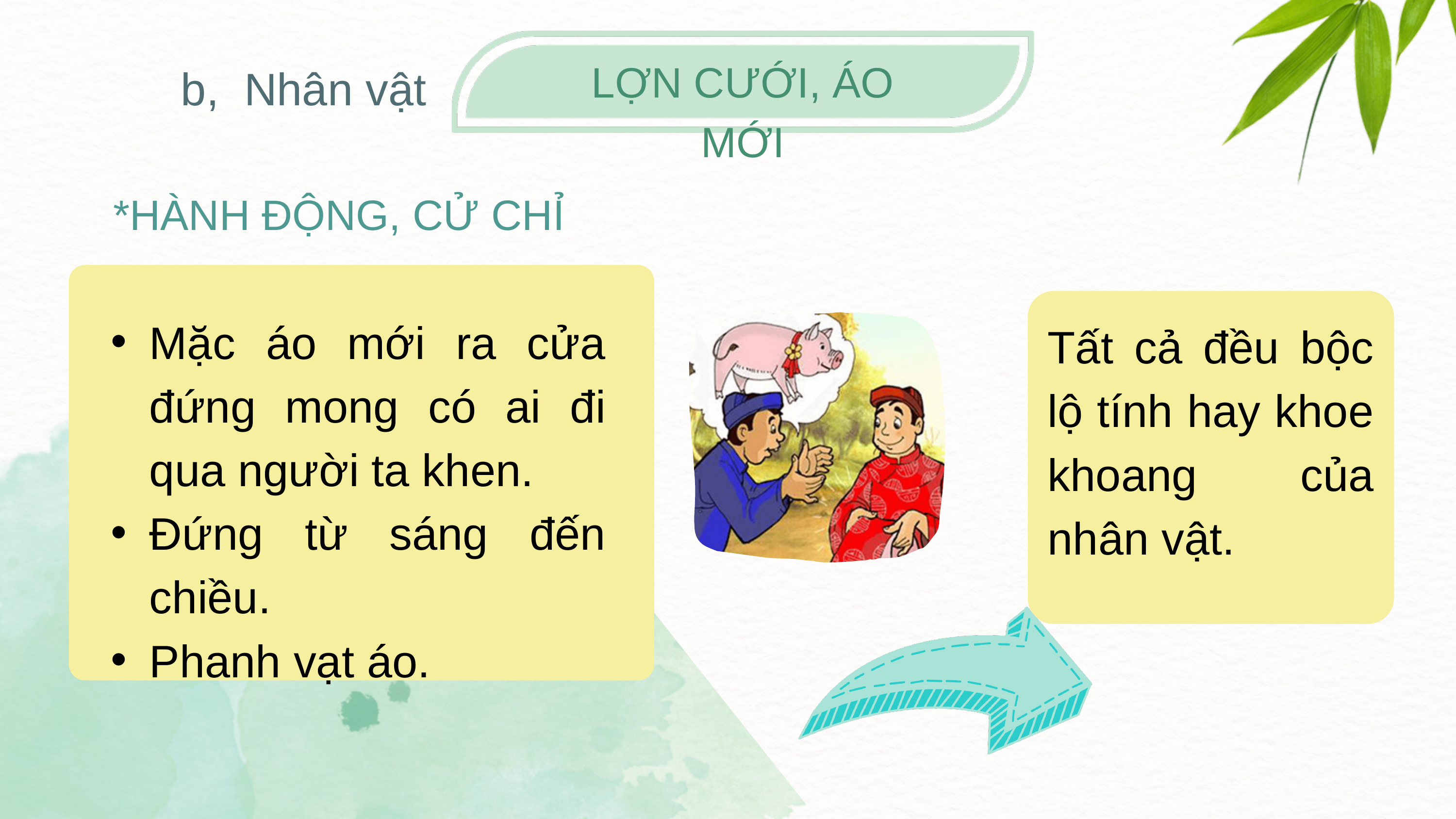

LỢN CƯỚI, ÁO MỚI
b,  Nhân vật
*HÀNH ĐỘNG, CỬ CHỈ

Mặc áo mới ra cửa đứng mong có ai đi qua người ta khen.
Đứng từ sáng đến chiều.
Phanh vạt áo.

Tất cả đều bộc lộ tính hay khoe khoang của nhân vật.